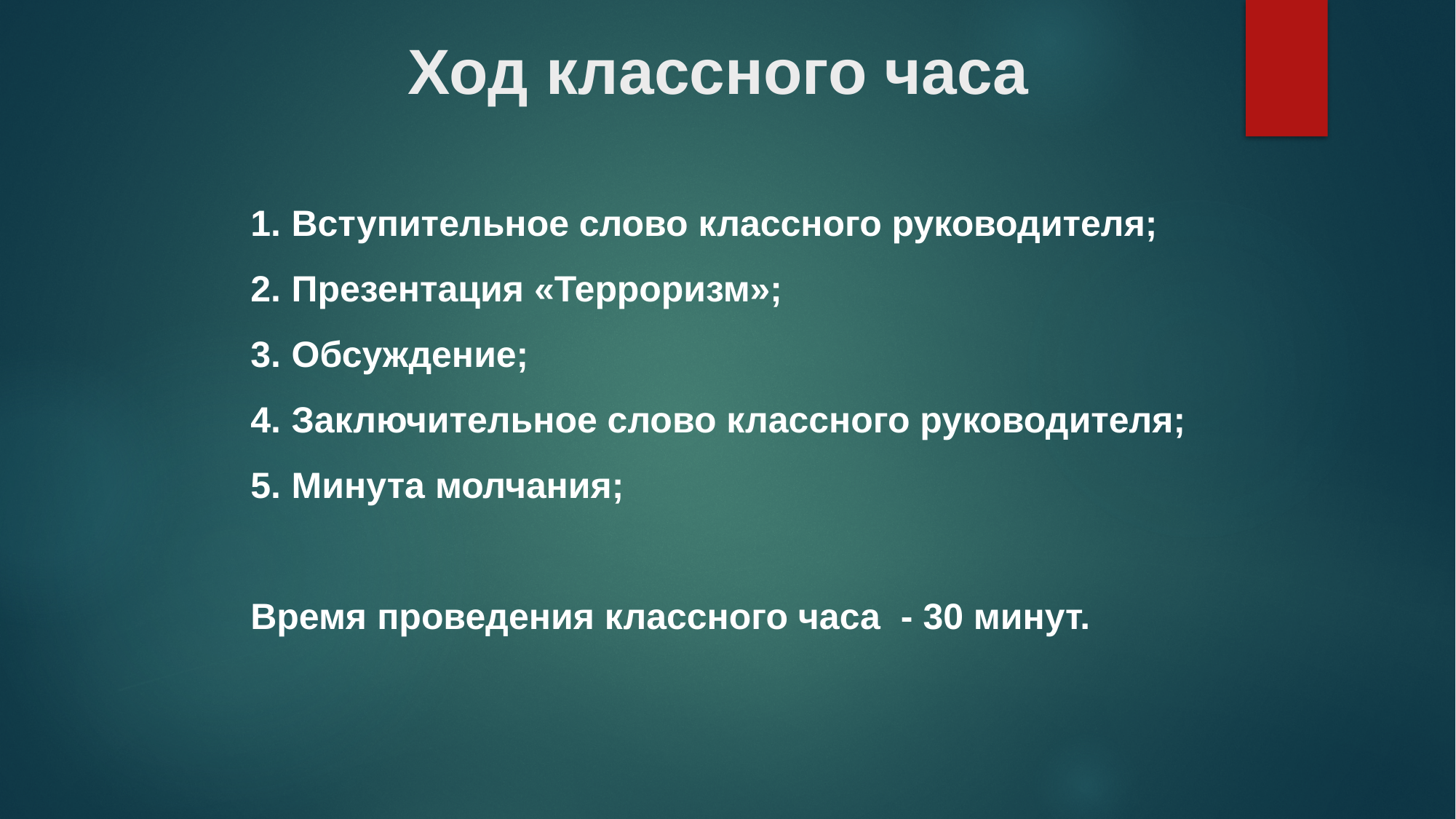

# Ход классного часа
Вступительное слово классного руководителя;
Презентация «Терроризм»;
Обсуждение;
Заключительное слово классного руководителя;
Минута молчания;

Время проведения классного часа  - 30 минут.